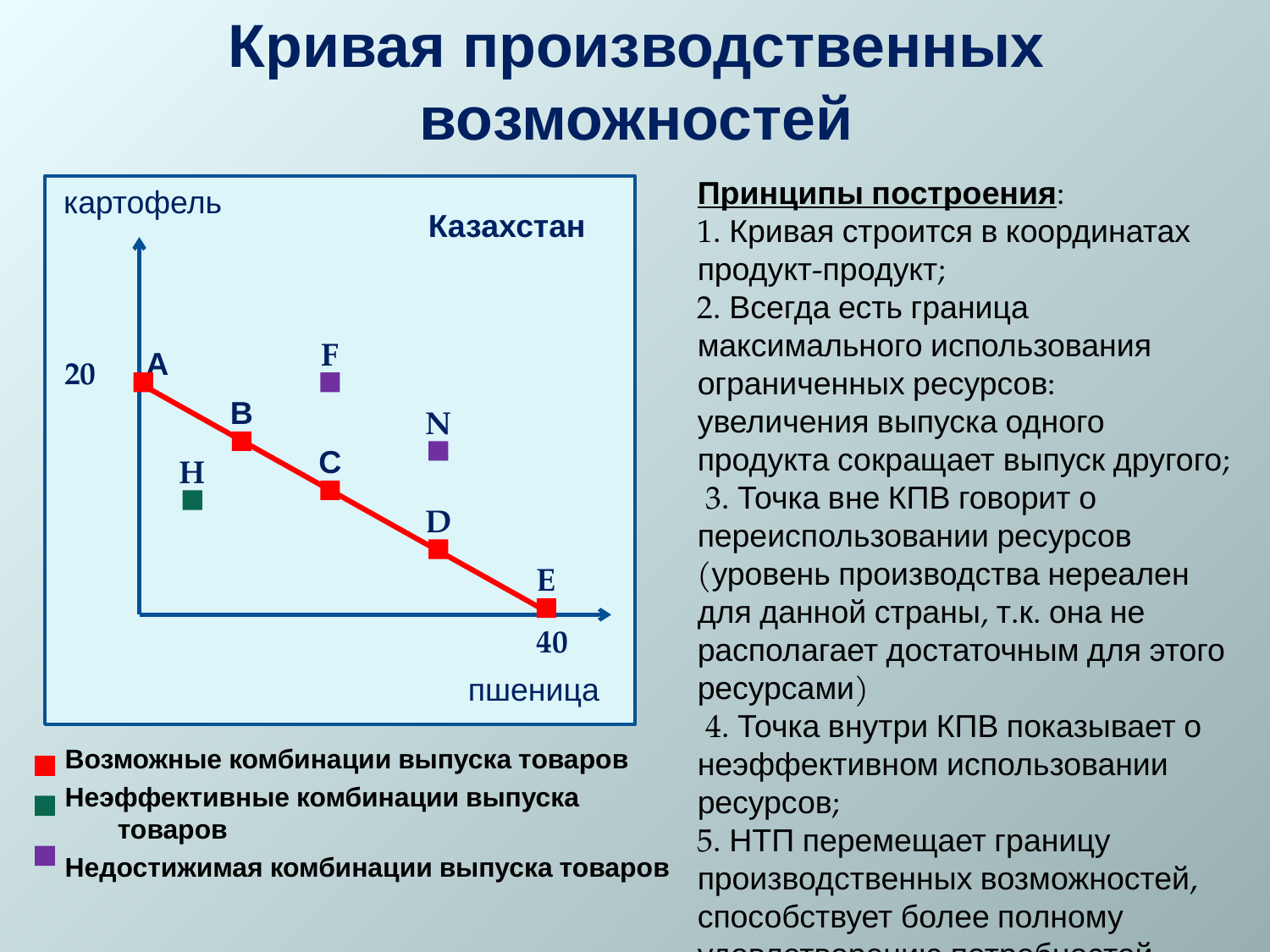

# Кривая производственных возможностей
Принципы построения:
1. Кривая строится в координатах продукт-продукт;
2. Всегда есть граница максимального использования ограниченных ресурсов: увеличения выпуска одного продукта сокращает выпуск другого;
 3. Точка вне КПВ говорит о переиспользовании ресурсов (уровень производства нереален для данной страны, т.к. она не располагает достаточным для этого ресурсами)
 4. Точка внутри КПВ показывает о неэффективном использовании ресурсов;
5. НТП перемещает границу производственных возможностей, способствует более полному удовлетворению потребностей.

картофель
Казахстан
20
40
пшеница
F
А

В
N

С
H

D

E

Возможные комбинации выпуска товаров
Неэффективные комбинации выпуска товаров
Недостижимая комбинации выпуска товаров